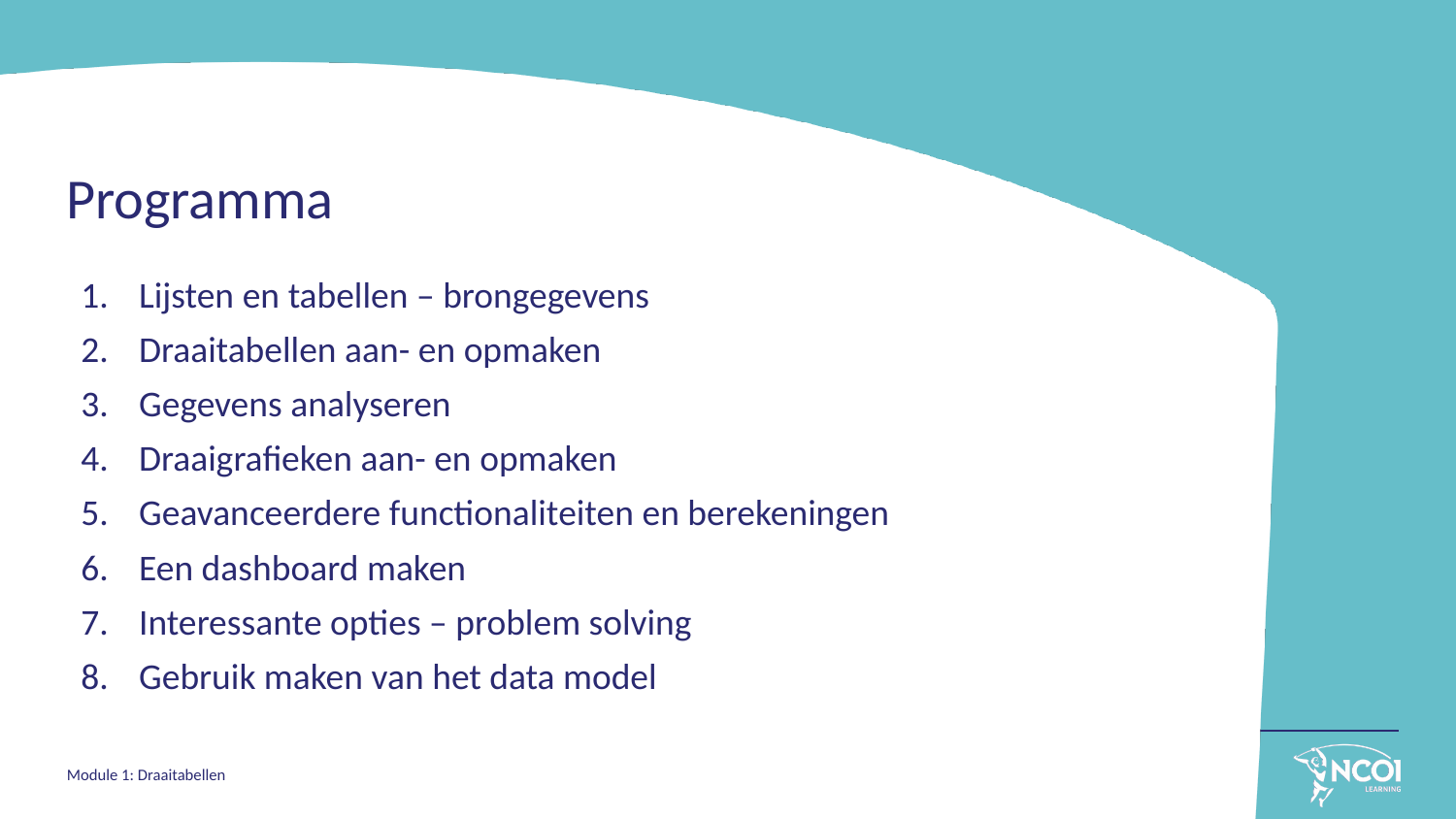

# Programma
Lijsten en tabellen – brongegevens
Draaitabellen aan- en opmaken
Gegevens analyseren
Draaigrafieken aan- en opmaken
Geavanceerdere functionaliteiten en berekeningen
Een dashboard maken
Interessante opties – problem solving
Gebruik maken van het data model

Module 1: Draaitabellen